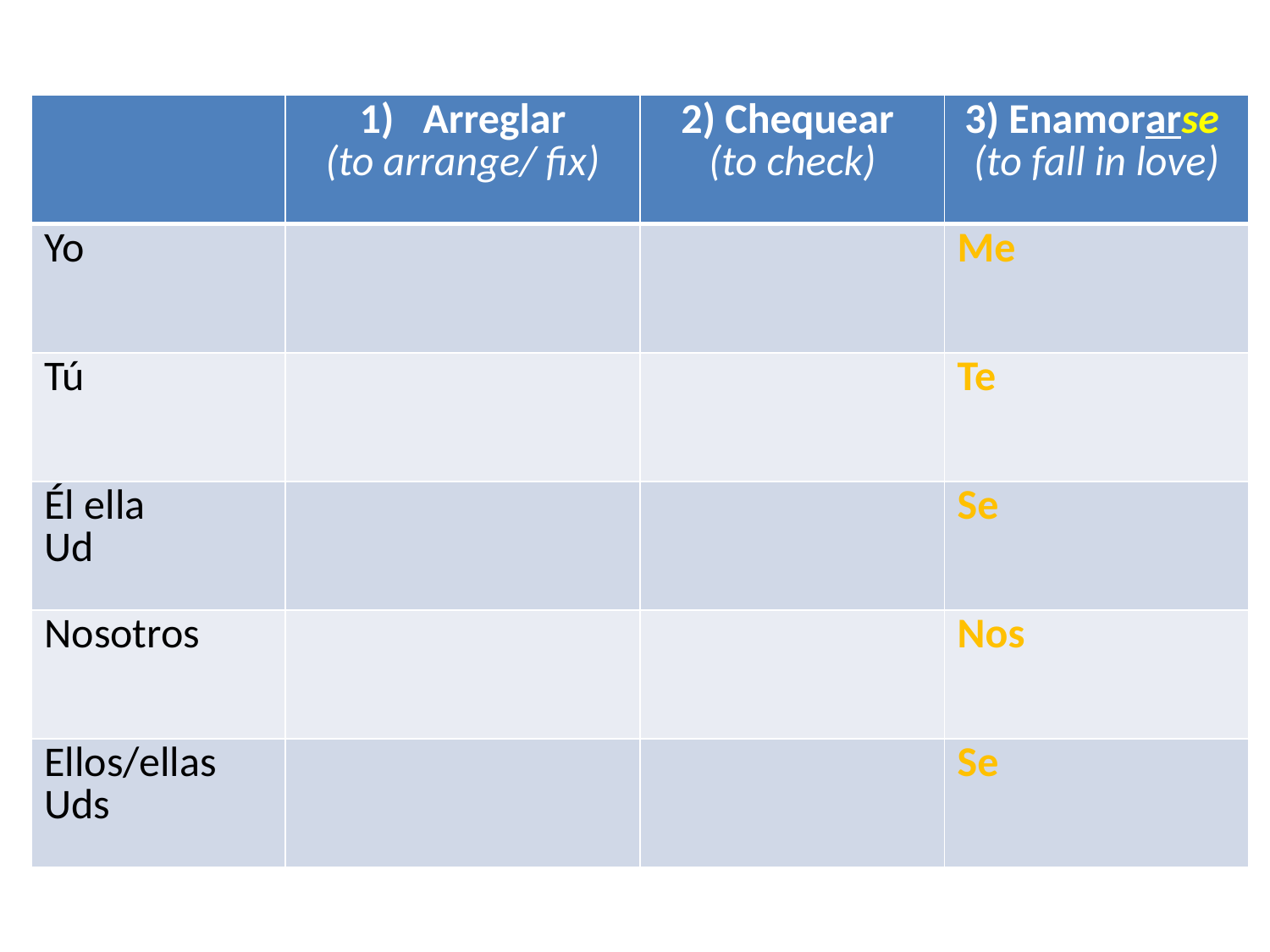

|  | Arreglar (to arrange/ fix) | 2) Chequear (to check) | 3) Enamorarse (to fall in love) |
| --- | --- | --- | --- |
| Yo |  |  | Me |
| Tú |  |  | Te |
| Él ella Ud |  |  | Se |
| Nosotros |  |  | Nos |
| Ellos/ellas Uds |  |  | Se |